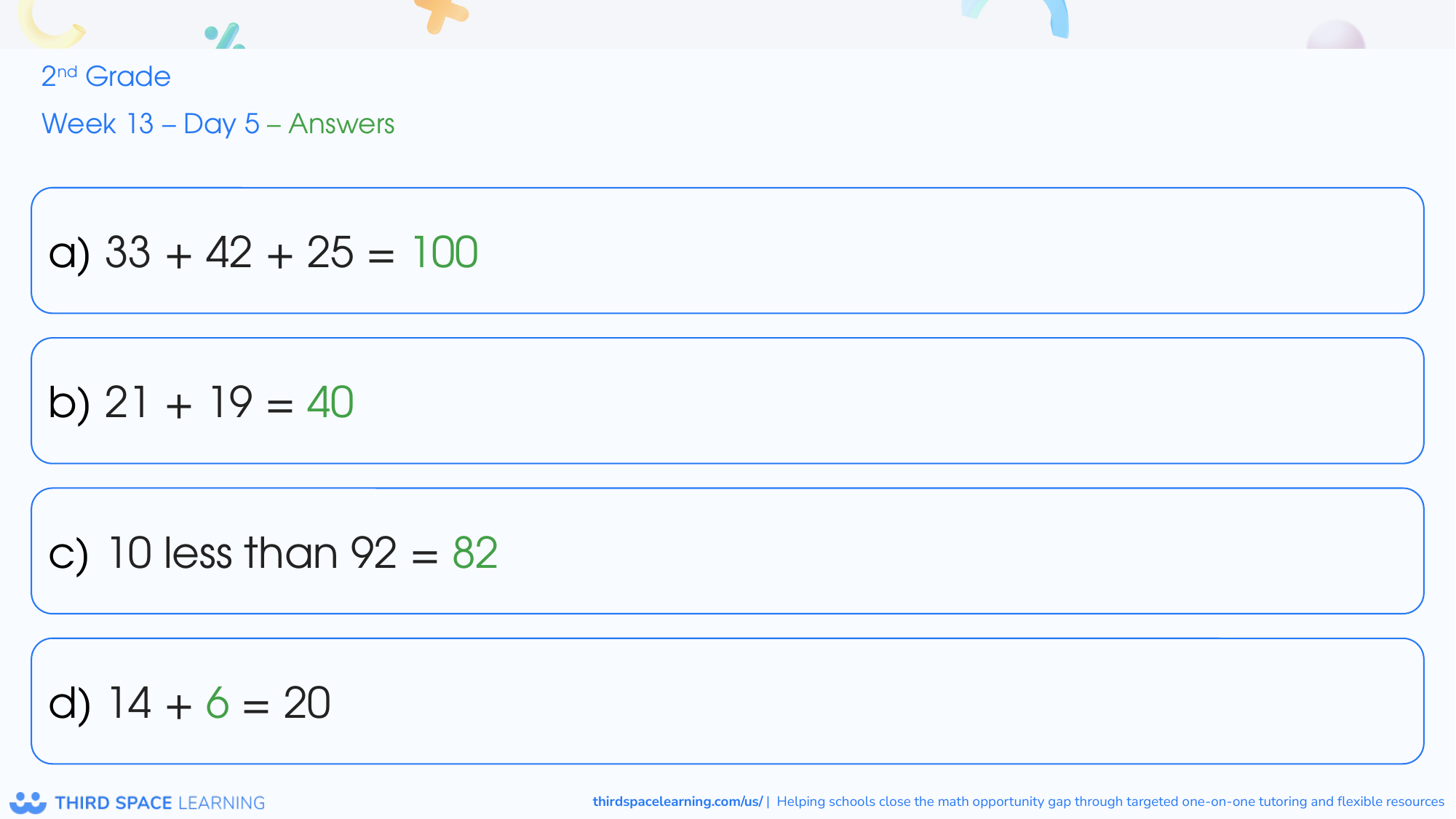

2nd Grade
Week 13 – Day 5 – Answers
33 + 42 + 25 = 100
21 + 19 = 40
10 less than 92 = 82
14 + 6 = 20